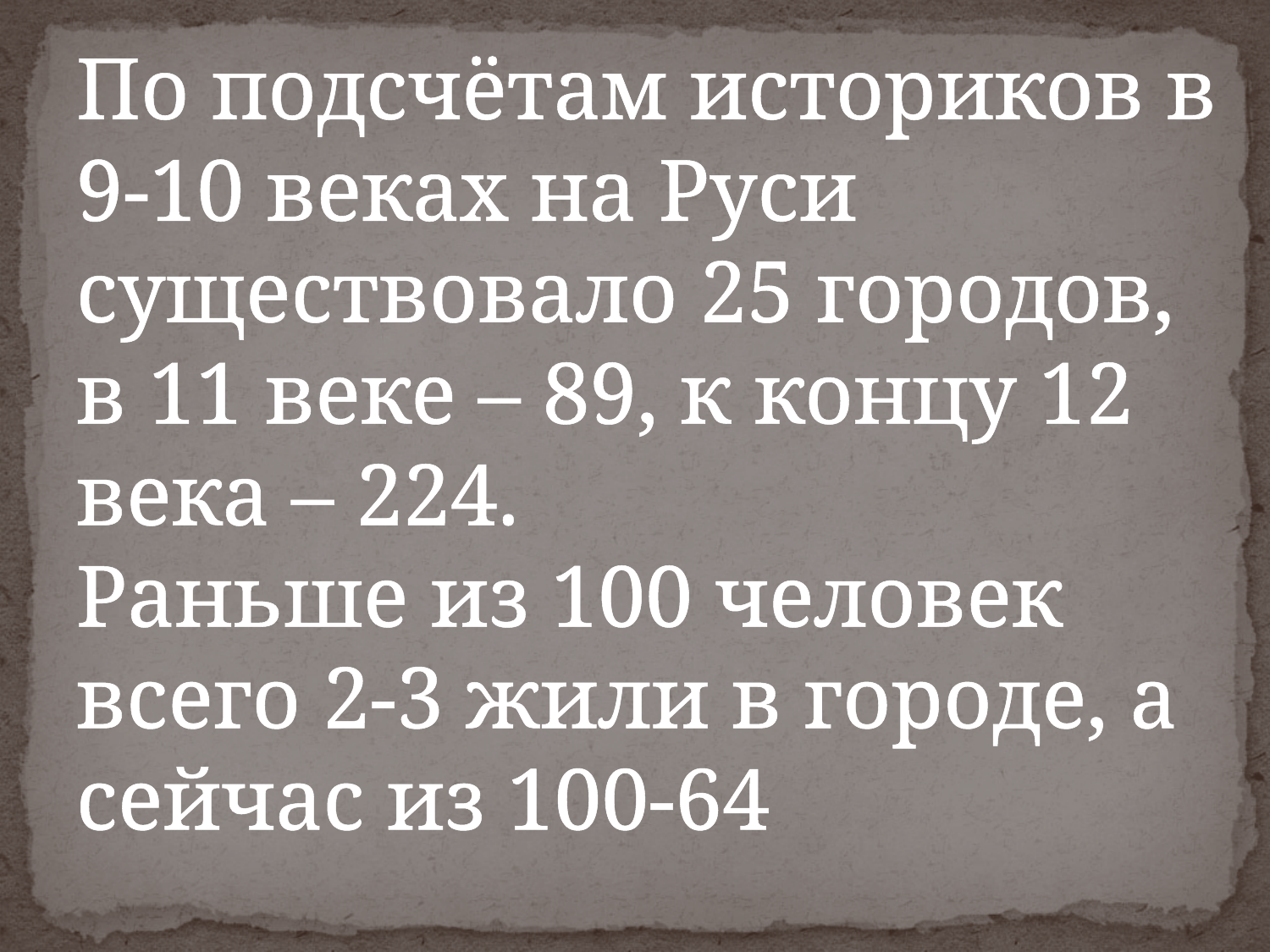

# По подсчётам историков в 9-10 веках на Руси существовало 25 городов, в 11 веке – 89, к концу 12 века – 224. Раньше из 100 человек всего 2-3 жили в городе, а сейчас из 100-64